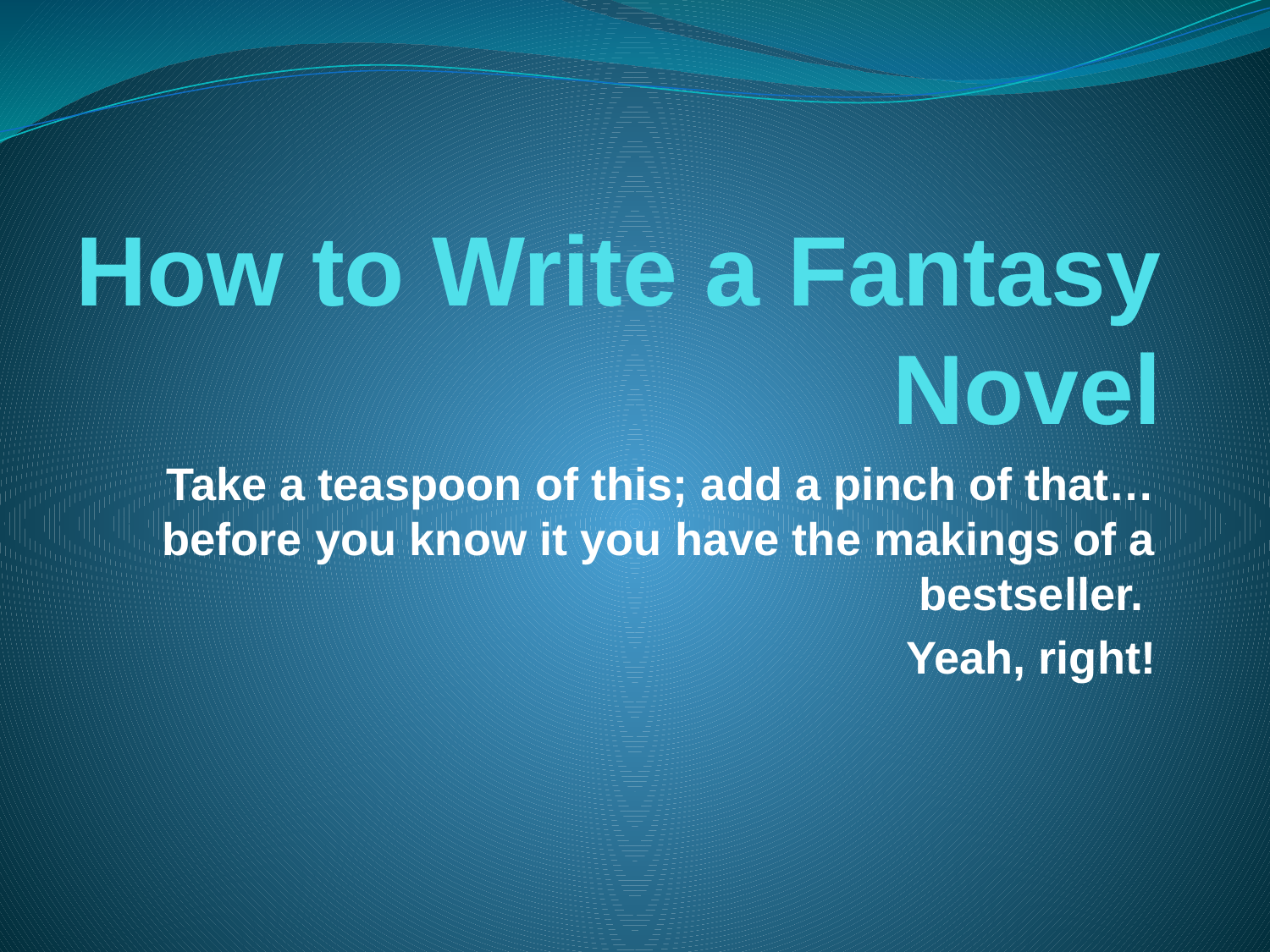

# How to Write a Fantasy Novel
Take a teaspoon of this; add a pinch of that… before you know it you have the makings of a bestseller.
Yeah, right!